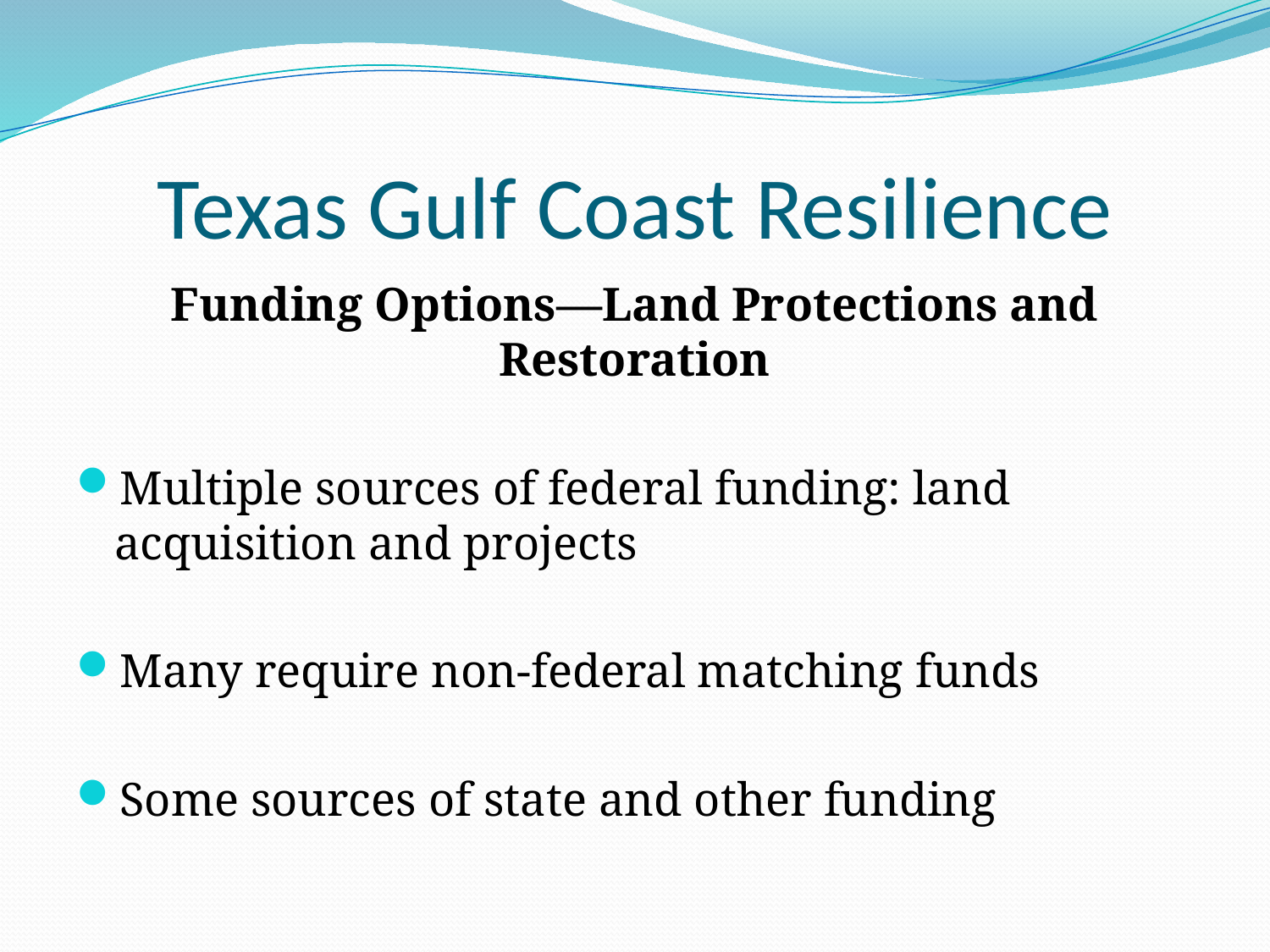

# Texas Gulf Coast Resilience
Funding Options—Land Protections and Restoration

Multiple sources of federal funding: land acquisition and projects

Many require non-federal matching funds

Some sources of state and other funding